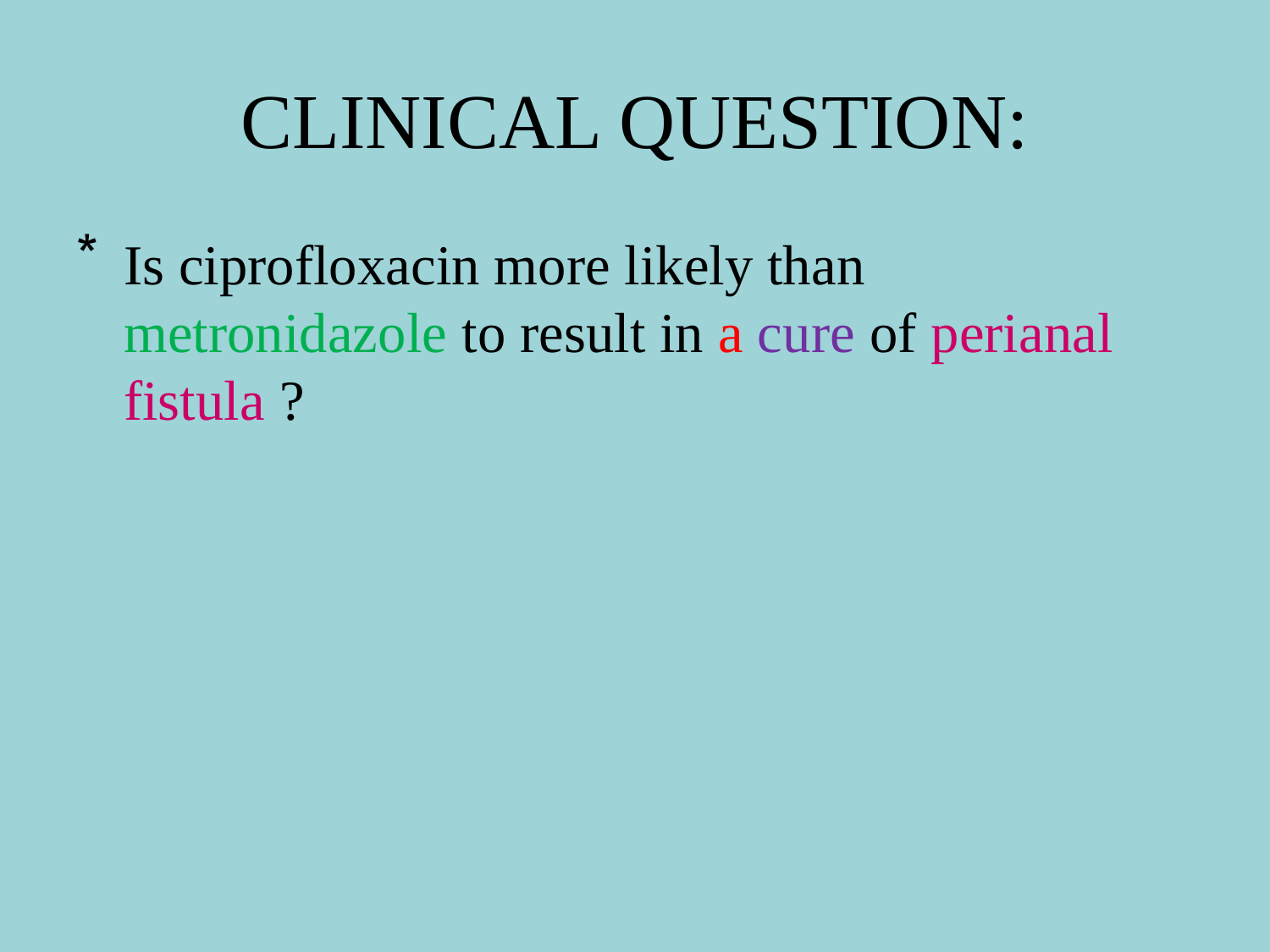

# CLINICAL QUESTION:
Is ciprofloxacin more likely than metronidazole to result in a cure of perianal fistula ?